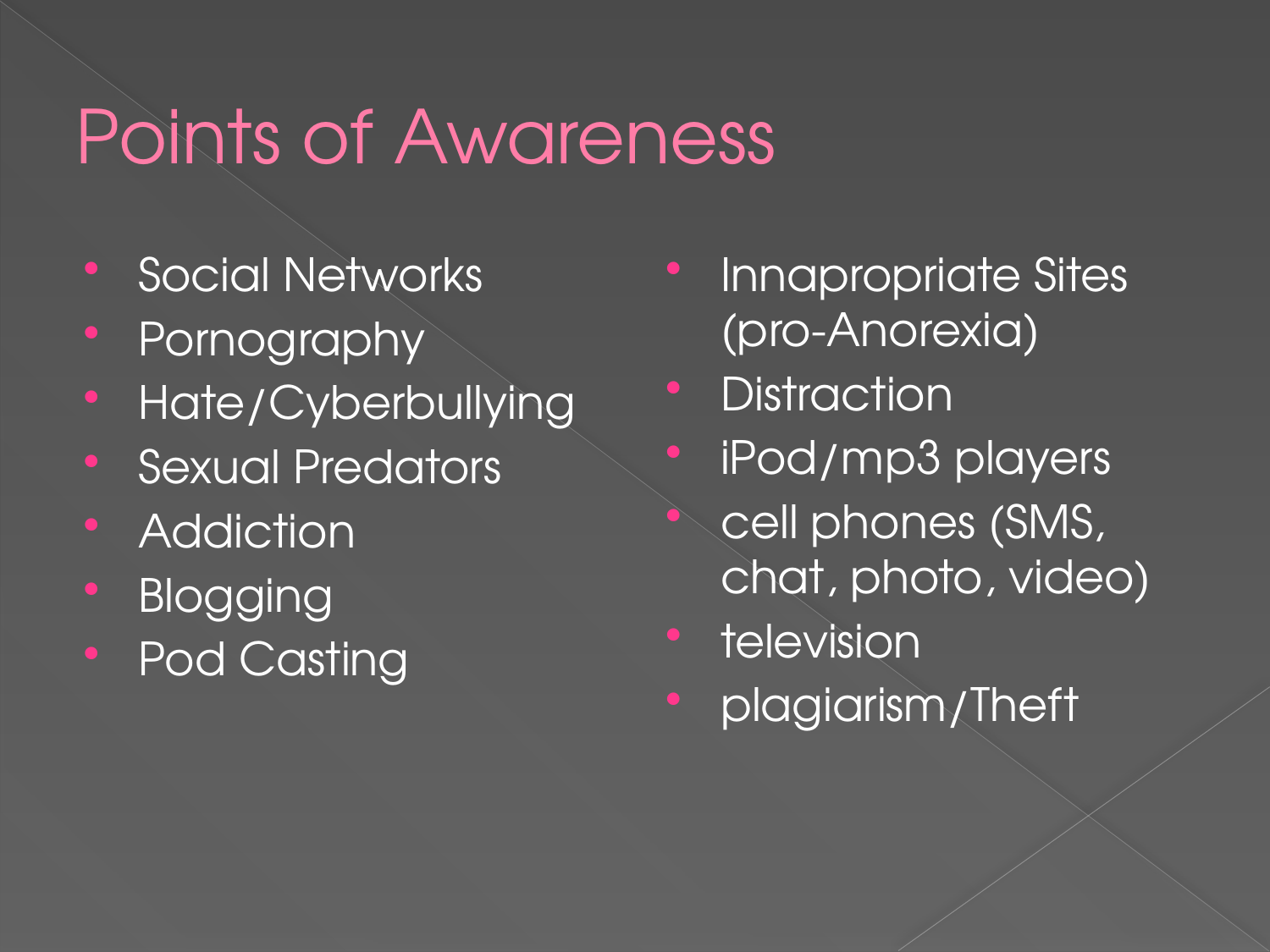

# Points of Awareness
Social Networks
Pornography
Hate/Cyberbullying
Sexual Predators
Addiction
Blogging
Pod Casting

Innapropriate Sites (pro-Anorexia)
Distraction
iPod/mp3 players
cell phones (SMS, chat, photo, video)
television
plagiarism/Theft